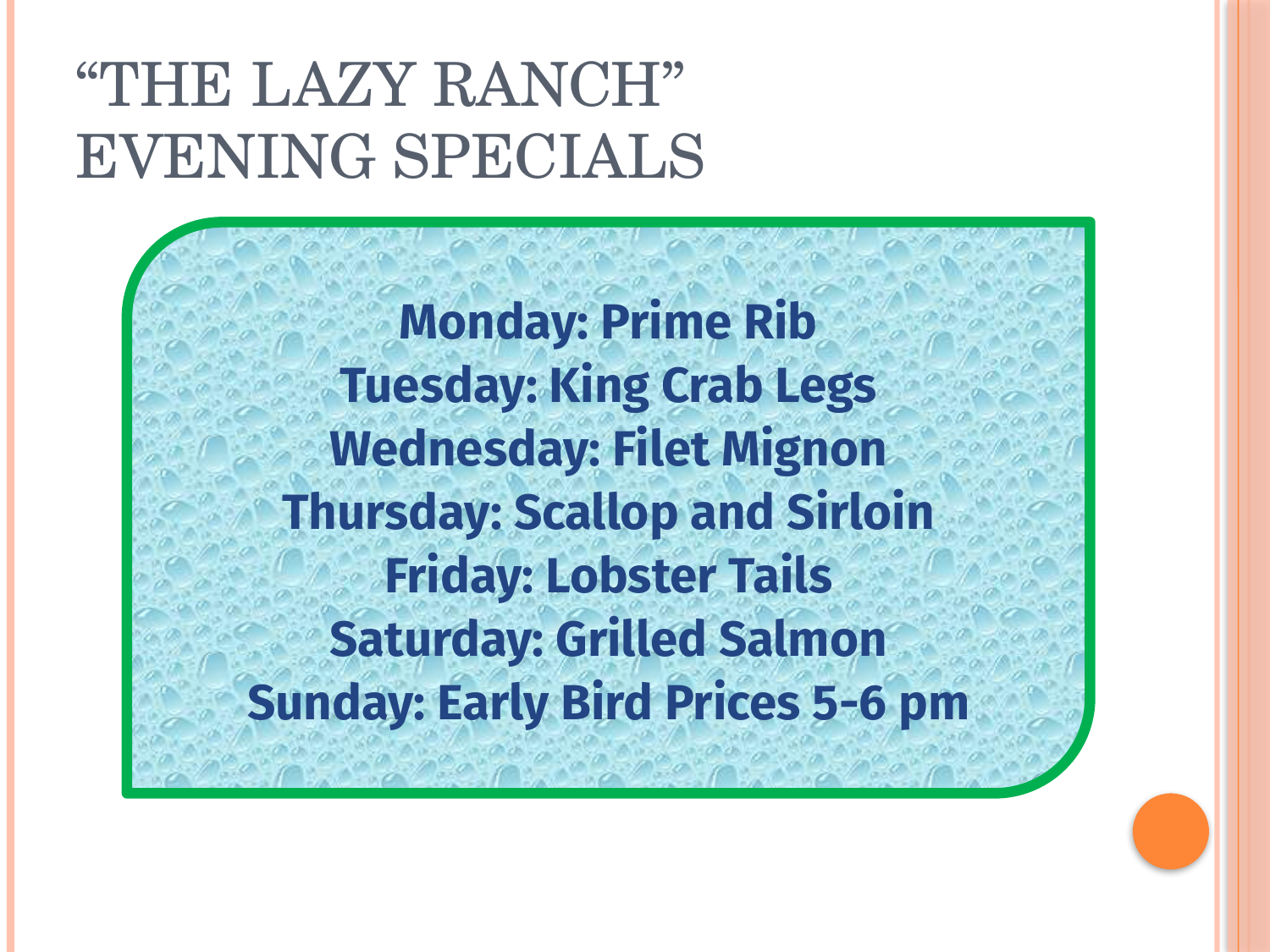

# “The Lazy Ranch” Evening Specials
Monday: Prime Rib
Tuesday: King Crab Legs
Wednesday: Filet Mignon
Thursday: Scallop and Sirloin
Friday: Lobster Tails
Saturday: Grilled Salmon
Sunday: Early Bird Prices 5-6 pm